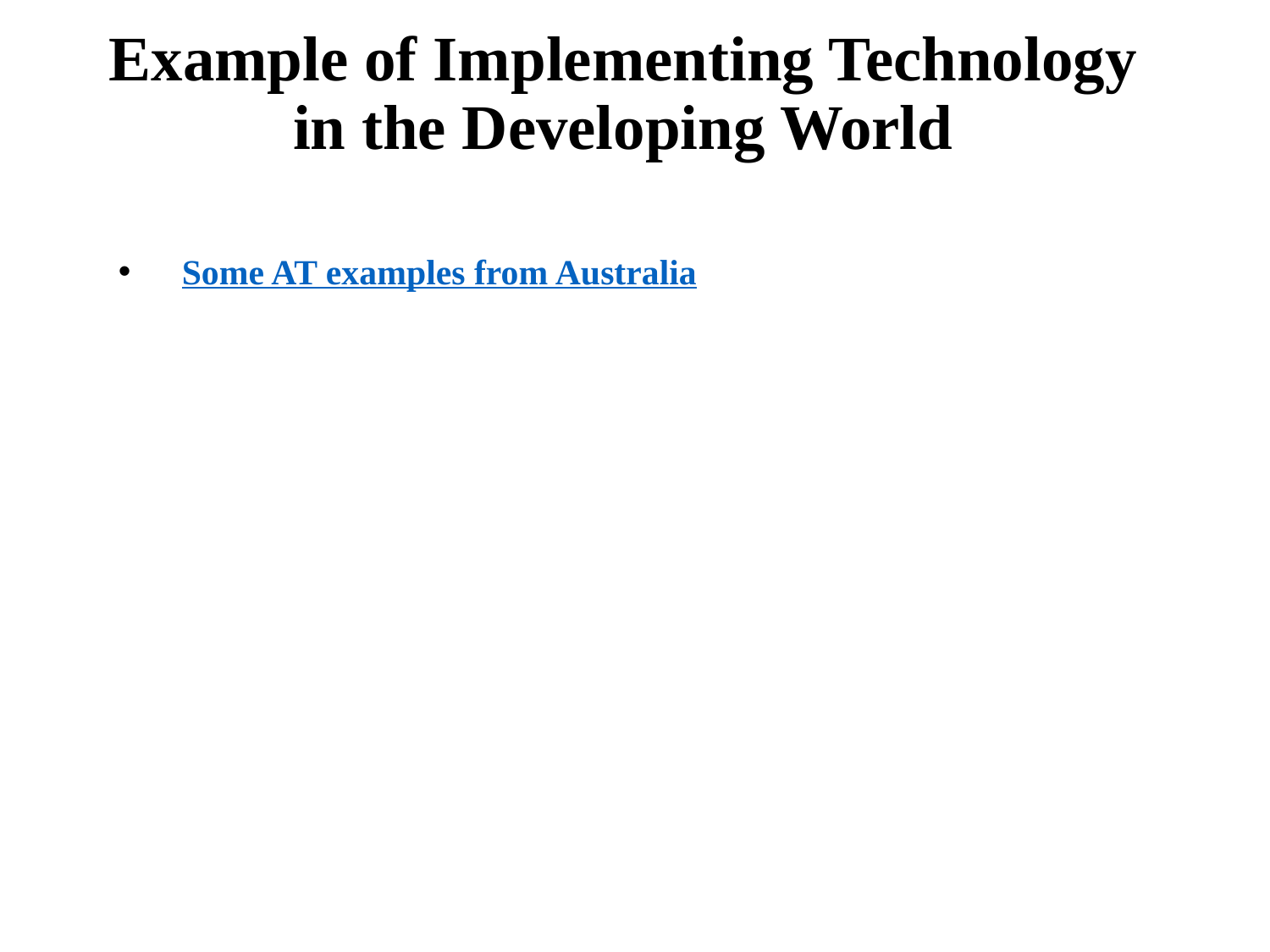

# Example of Implementing Technology in the Developing World
Some AT examples from Australia